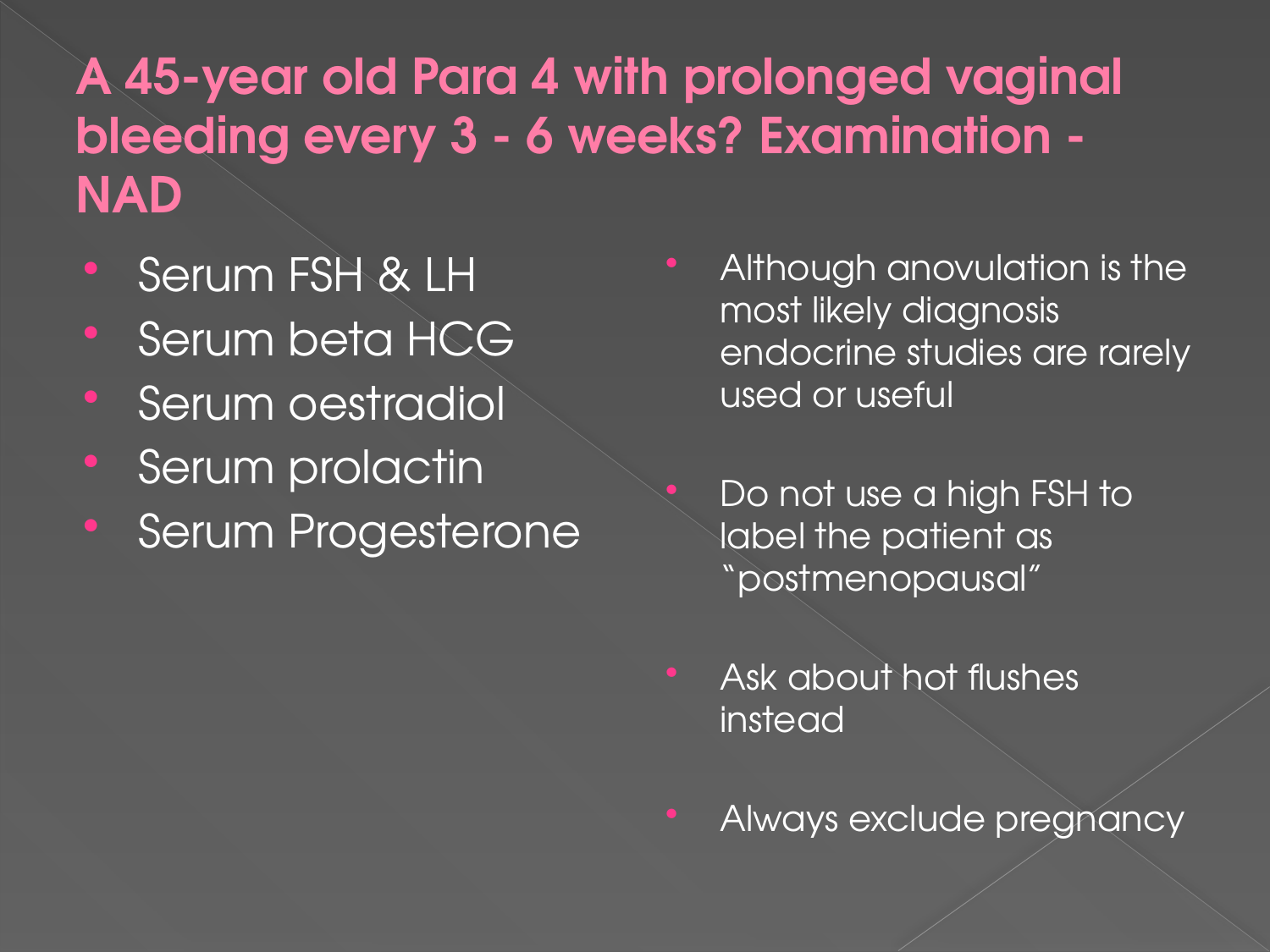

# A 45-year old Para 4 with prolonged vaginal bleeding every 3 - 6 weeks? Examination - NAD
Serum FSH & LH
Serum beta HCG
Serum oestradiol
Serum prolactin
Serum Progesterone

Although anovulation is the most likely diagnosis endocrine studies are rarely used or useful

Do not use a high FSH to label the patient as “postmenopausal”

Ask about hot flushes instead

Always exclude pregnancy